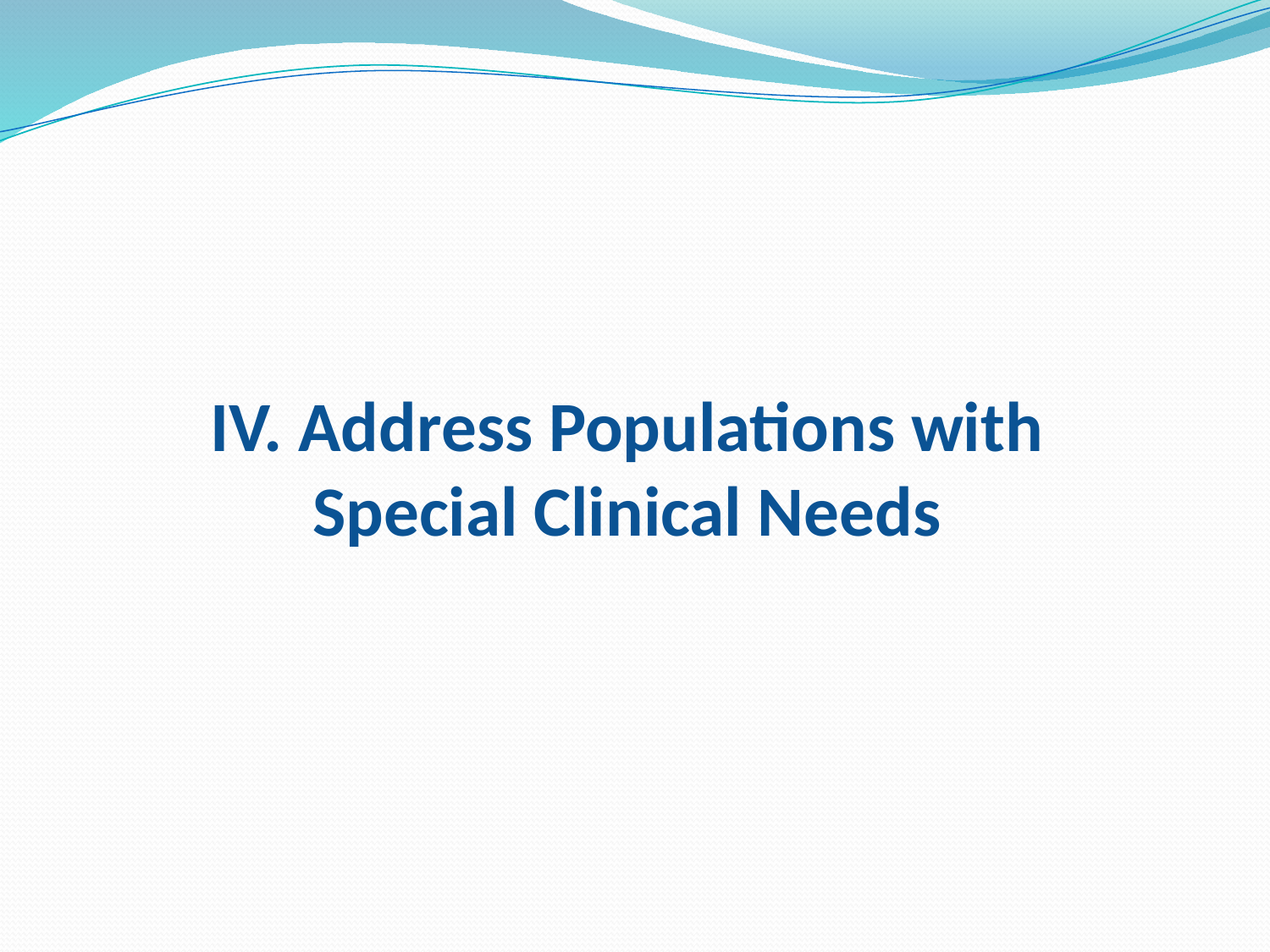

# IV. Address Populations with Special Clinical Needs